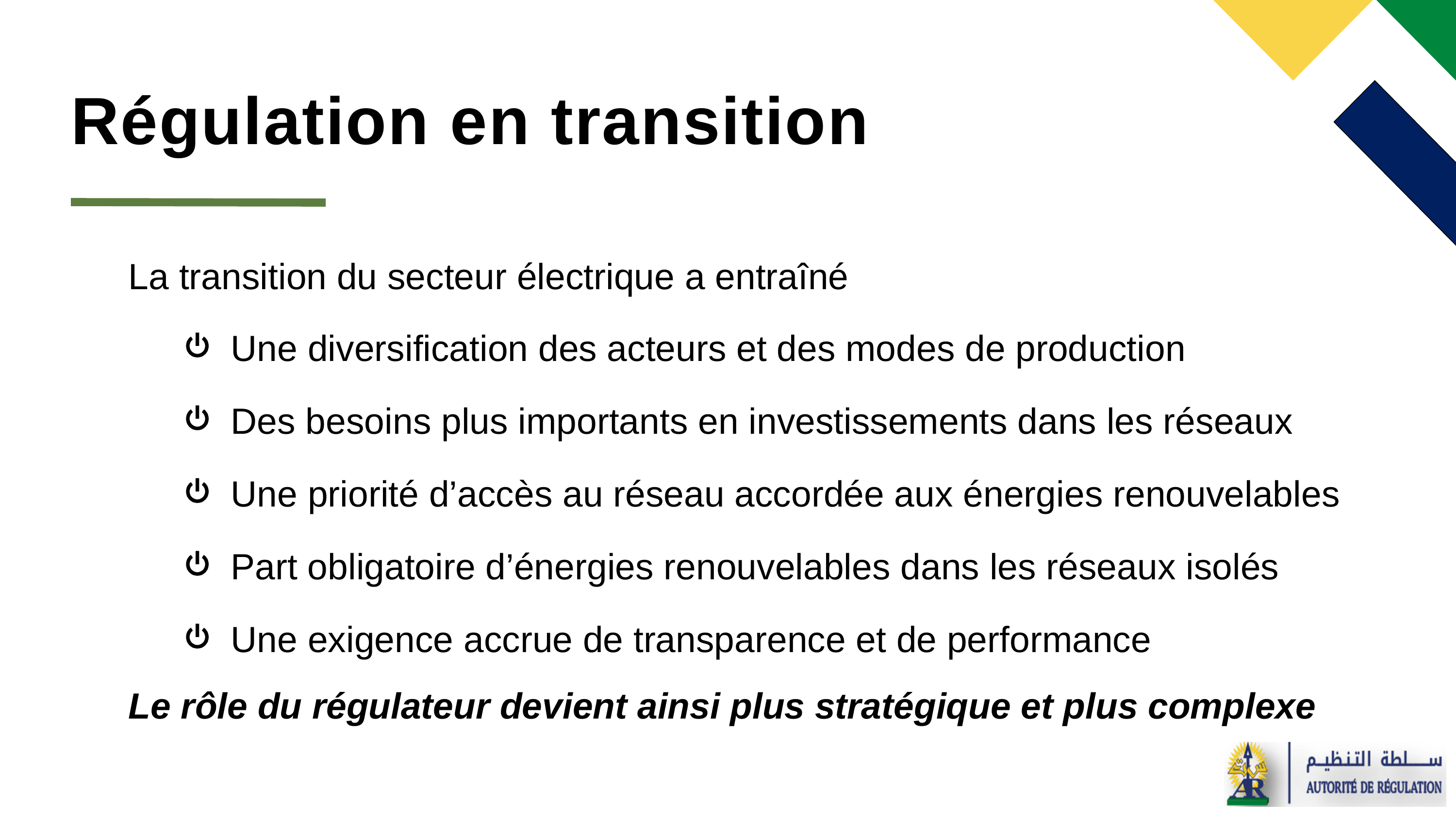

# Régulation en transition
La transition du secteur électrique a entraîné
 Une diversification des acteurs et des modes de production
 Des besoins plus importants en investissements dans les réseaux
 Une priorité d’accès au réseau accordée aux énergies renouvelables
 Part obligatoire d’énergies renouvelables dans les réseaux isolés
 Une exigence accrue de transparence et de performance
Le rôle du régulateur devient ainsi plus stratégique et plus complexe